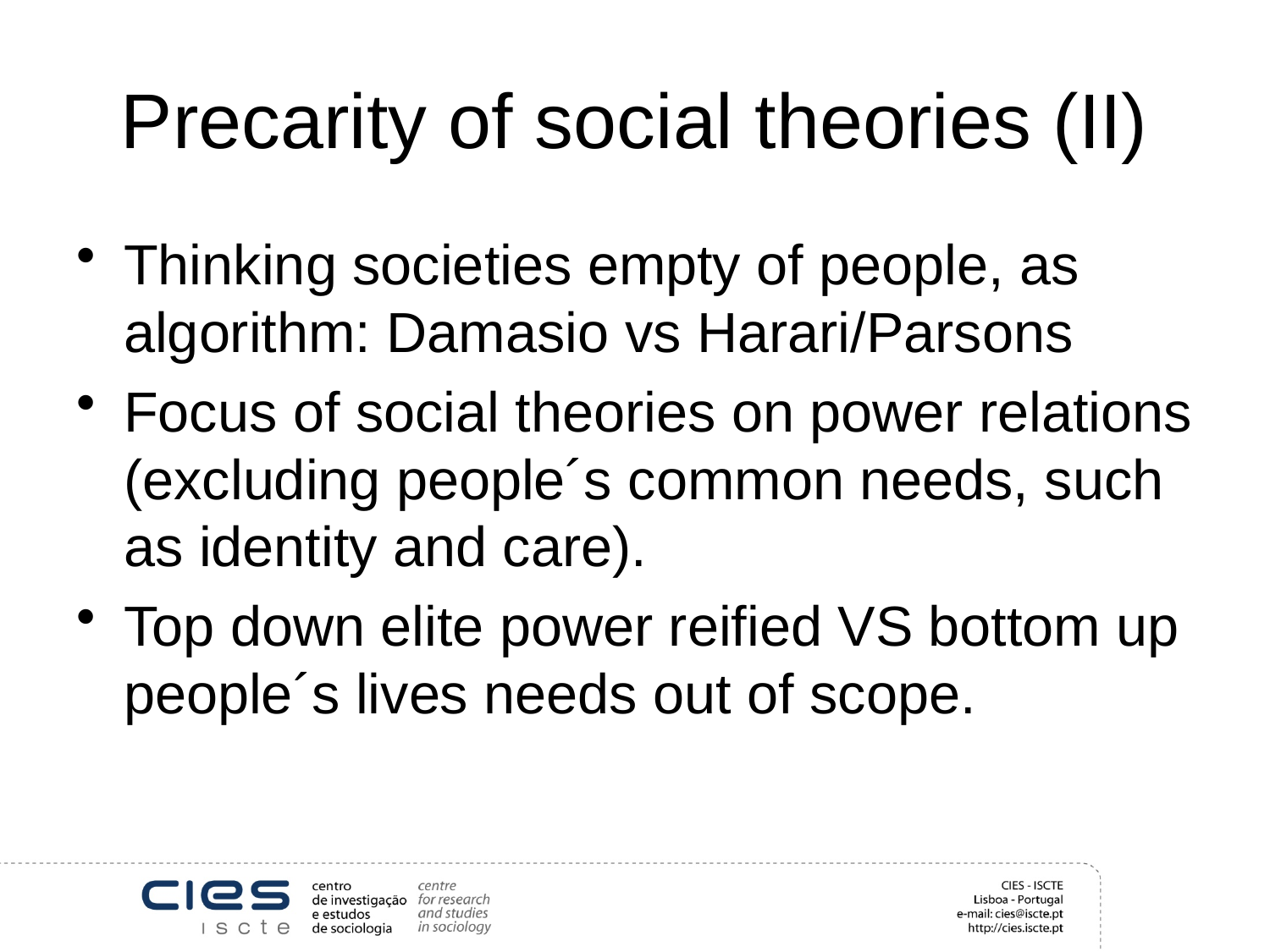

# Precarity of social theories (II)
Thinking societies empty of people, as algorithm: Damasio vs Harari/Parsons
Focus of social theories on power relations (excluding people´s common needs, such as identity and care).
Top down elite power reified VS bottom up people´s lives needs out of scope.